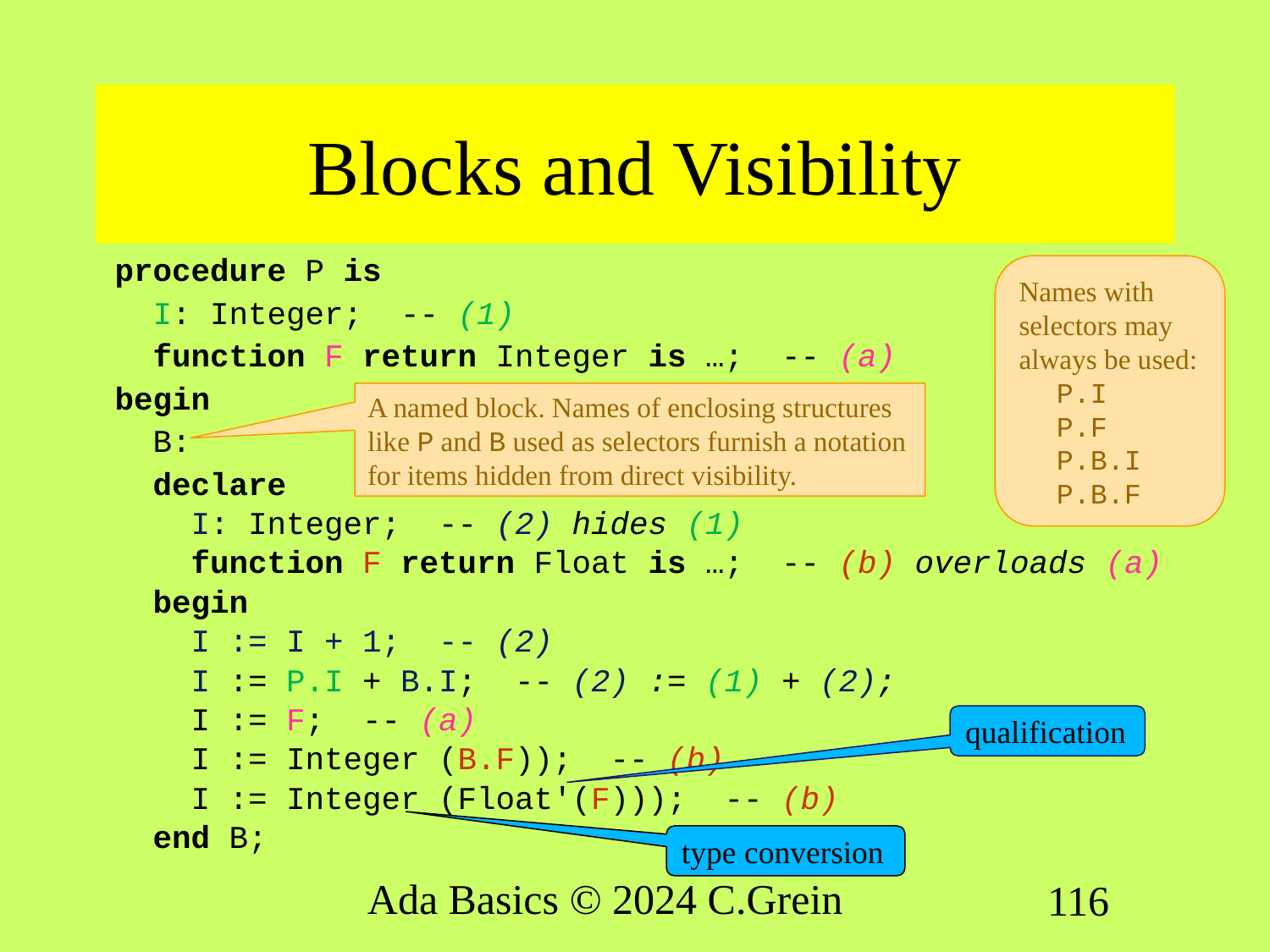

# Blocks and Visibility
procedure P is
  I: Integer;  -- (1)
  function F return Integer is …;  -- (a)
begin
  B:
  declare
    I: Integer;  -- (2) hides (1)
    function F return Float is …;  -- (b) overloads (a)
  begin
    I := I + 1;  -- (2)
    I := P.I + B.I;  -- (2) := (1) + (2);
    I := F;  -- (a)
    I := Integer (B.F));  -- (b)
    I := Integer (Float'(F)));  -- (b)
  end B;
Names with selectors may always be used:
P.I
P.F
P.B.I
P.B.F
A named block. Names of enclosing structures like P and B used as selectors furnish a notation for items hidden from direct visibility.
qualification
type conversion
Ada Basics © 2024 C.Grein
116